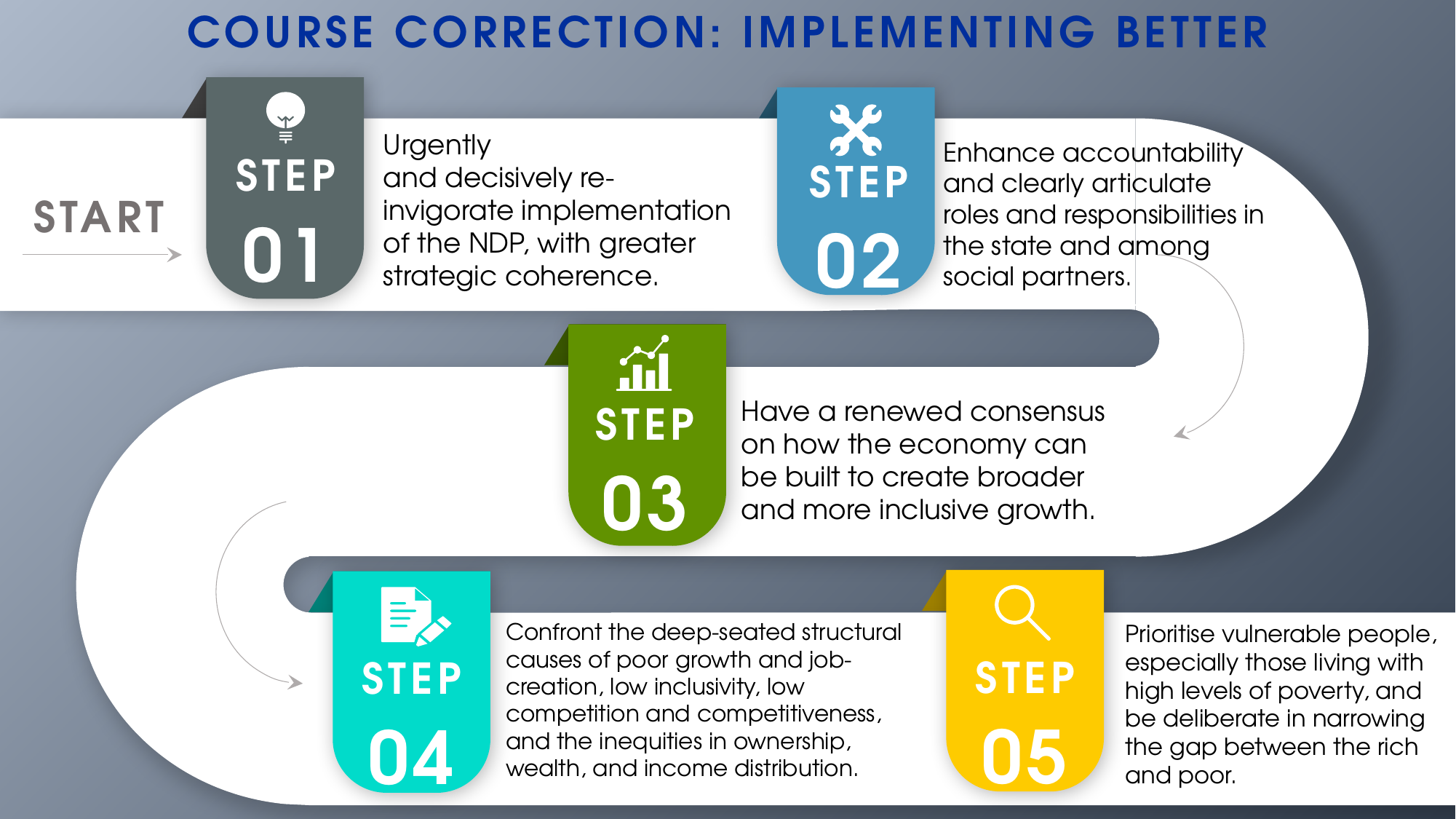

COURSE CORRECTION: IMPLEMENTING BETTER

Urgently
and decisively re-invigorate implementation of the NDP, with greater strategic coherence.
Enhance accountability and clearly articulate roles and responsibilities in the state and among social partners.
STEP
01
STEP
02
START

Have a renewed consensus on how the economy can be built to create broader and more inclusive growth.
STEP
03

Confront the deep-seated structural causes of poor growth and job-creation, low inclusivity, low competition and competitiveness, and the inequities in ownership, wealth, and income distribution.
Prioritise vulnerable people, especially those living with high levels of poverty, and be deliberate in narrowing the gap between the rich and poor.
STEP
05
STEP
04
10